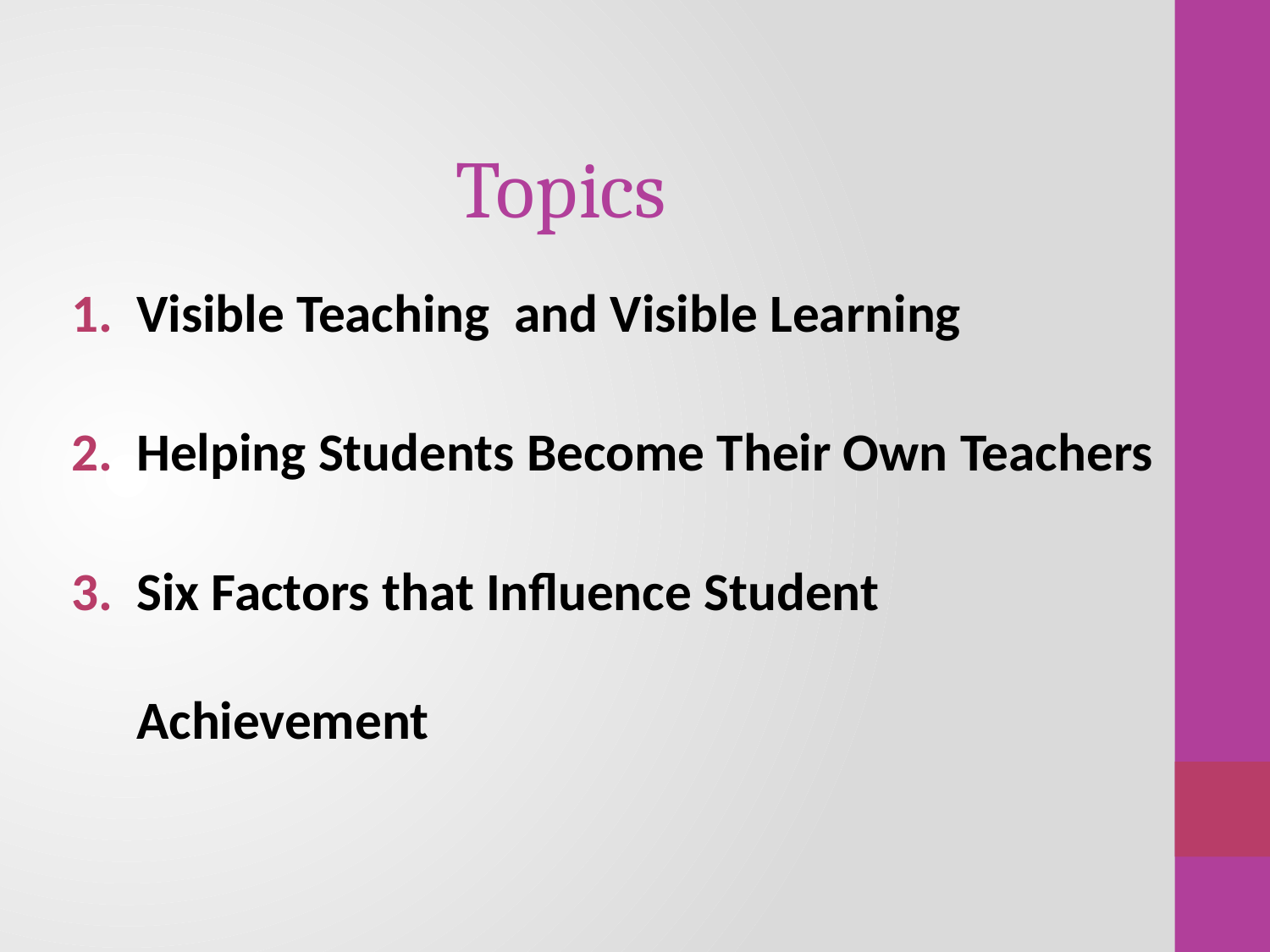

# Topics
Visible Teaching  and Visible Learning
Helping Students Become Their Own Teachers
Six Factors that Influence Student Achievement